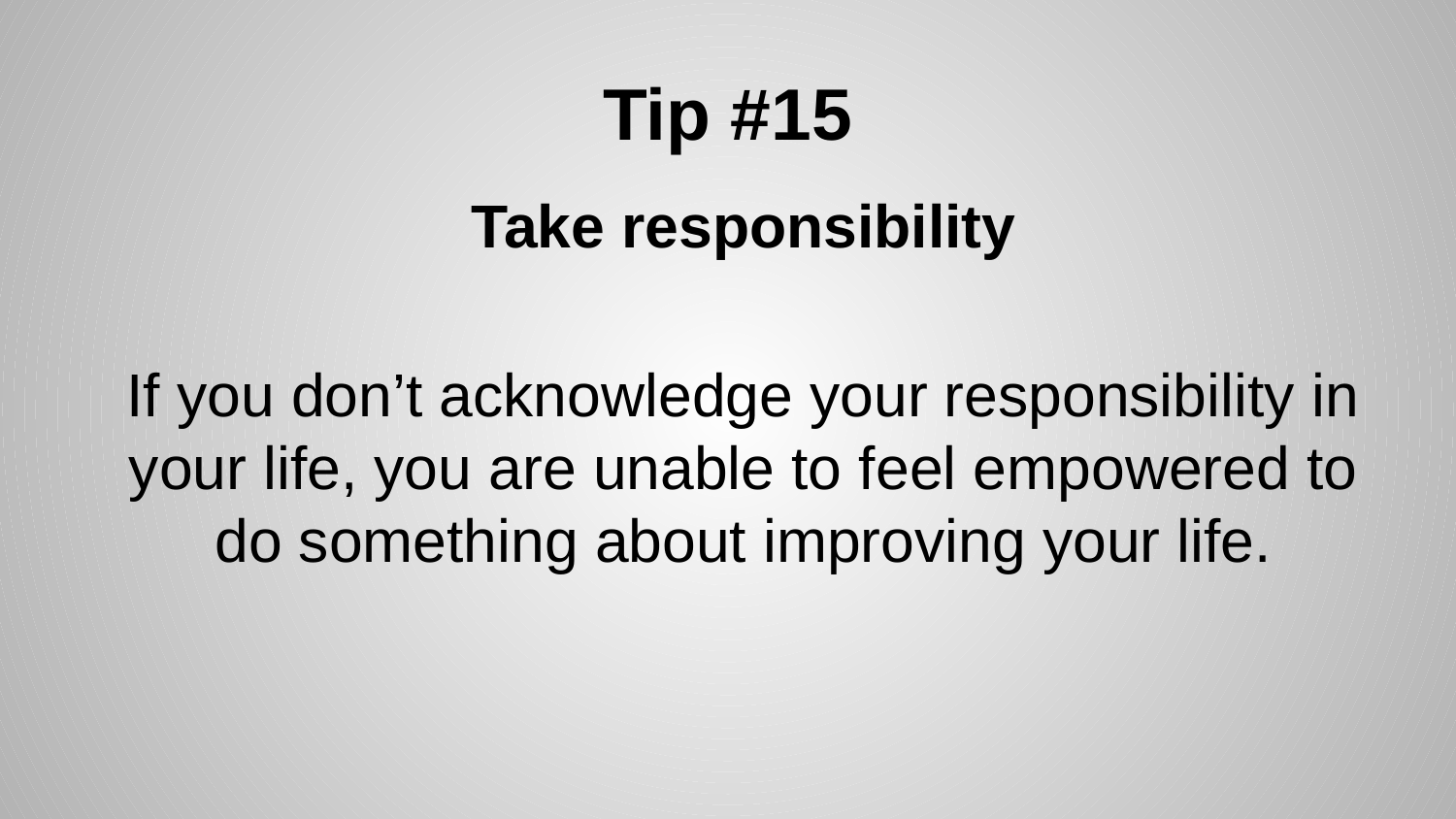

# Tip #15

Take responsibility

If you don’t acknowledge your responsibility in your life, you are unable to feel empowered to do something about improving your life.